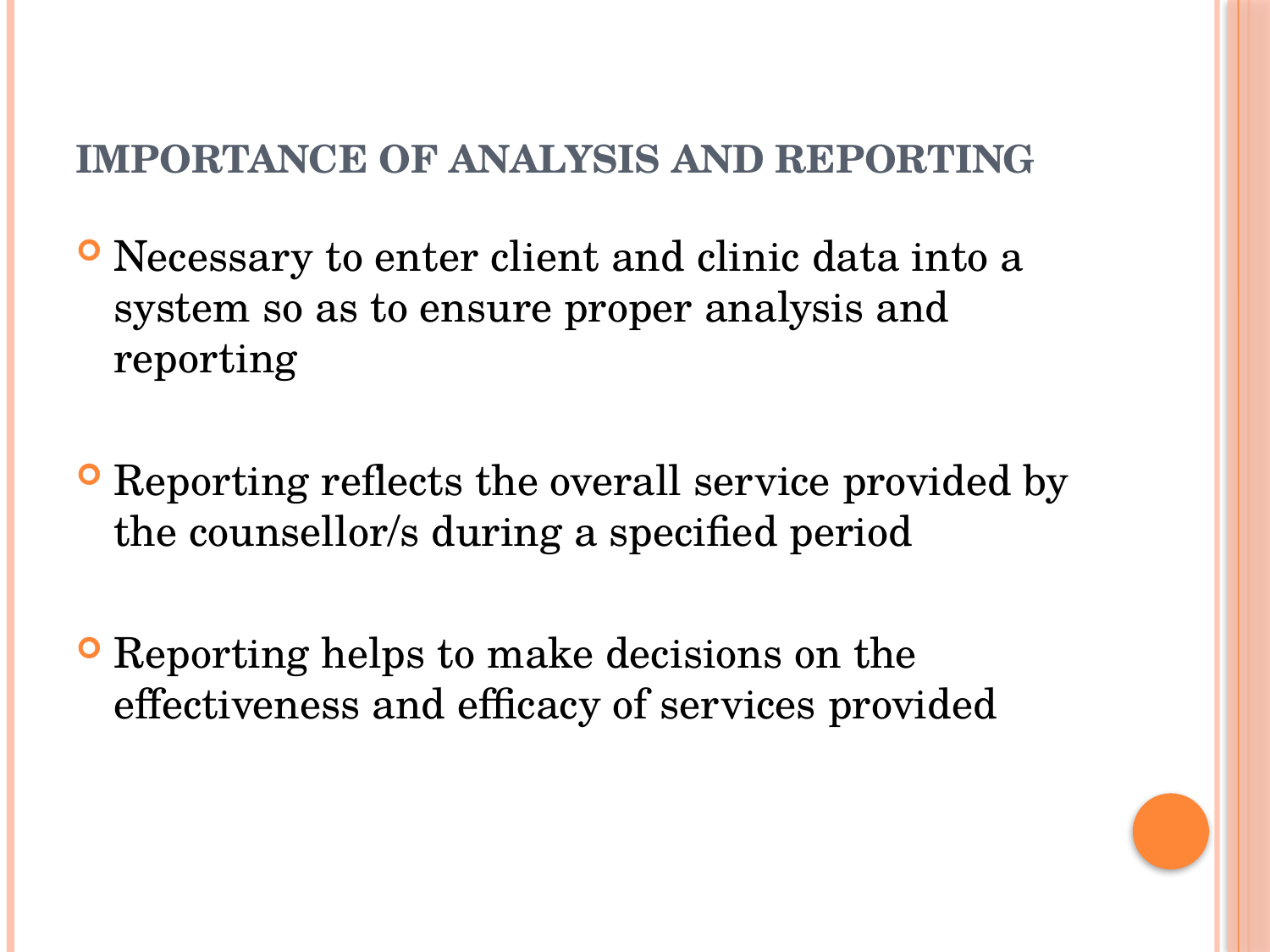

# Importance of Analysis and Reporting
Necessary to enter client and clinic data into a system so as to ensure proper analysis and reporting

Reporting reflects the overall service provided by the counsellor/s during a specified period

Reporting helps to make decisions on the effectiveness and efficacy of services provided